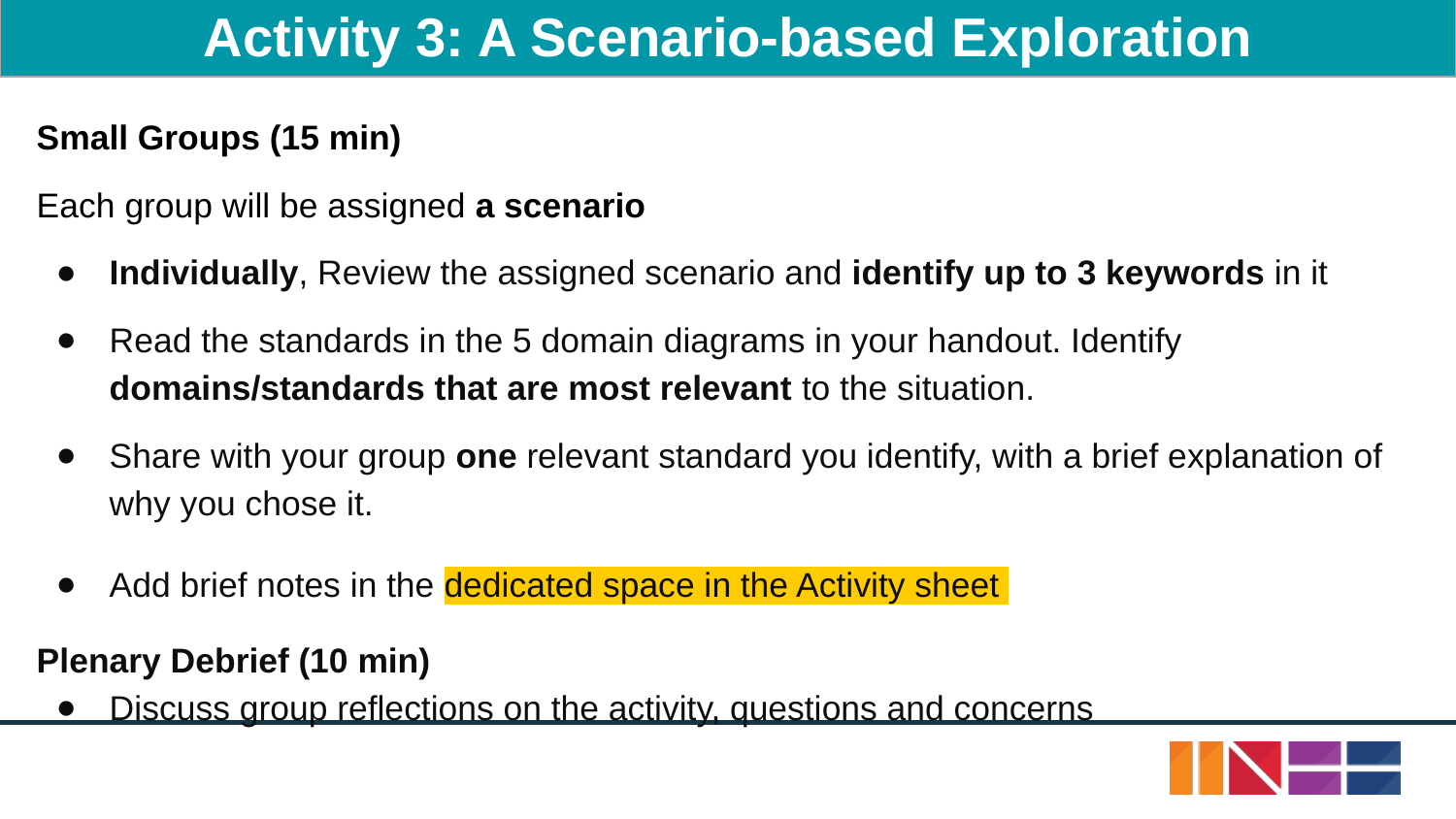

# Activity 3: A Scenario-based Exploration

Small Groups (15 min)
Each group will be assigned a scenario
Individually, Review the assigned scenario and identify up to 3 keywords in it
Read the standards in the 5 domain diagrams in your handout. Identify domains/standards that are most relevant to the situation.
Share with your group one relevant standard you identify, with a brief explanation of why you chose it.
Add brief notes in the dedicated space in the Activity sheet
Plenary Debrief (10 min)
Discuss group reflections on the activity, questions and concerns